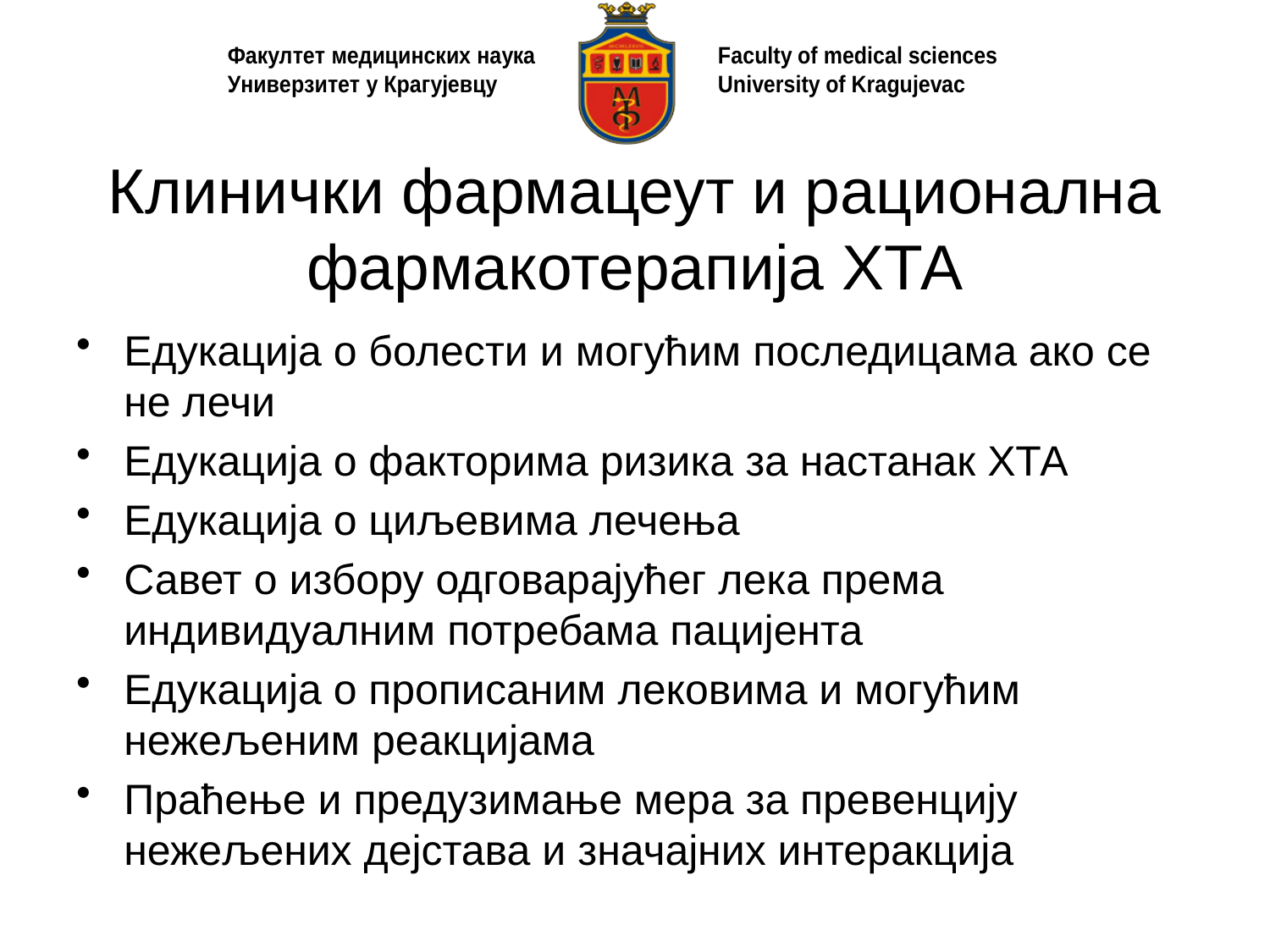

# Клинички фармацеут и рационална фармакотерапија ХТА
Едукација о болести и могућим последицама ако се не лечи
Едукација о факторима ризика за настанак ХТА
Едукација о циљевима лечења
Савет о избору одговарајућег лека према индивидуалним потребама пацијента
Едукација о прописаним лековима и могућим нежељеним реакцијама
Праћење и предузимање мера за превенцију нежељених дејстава и значајних интеракција